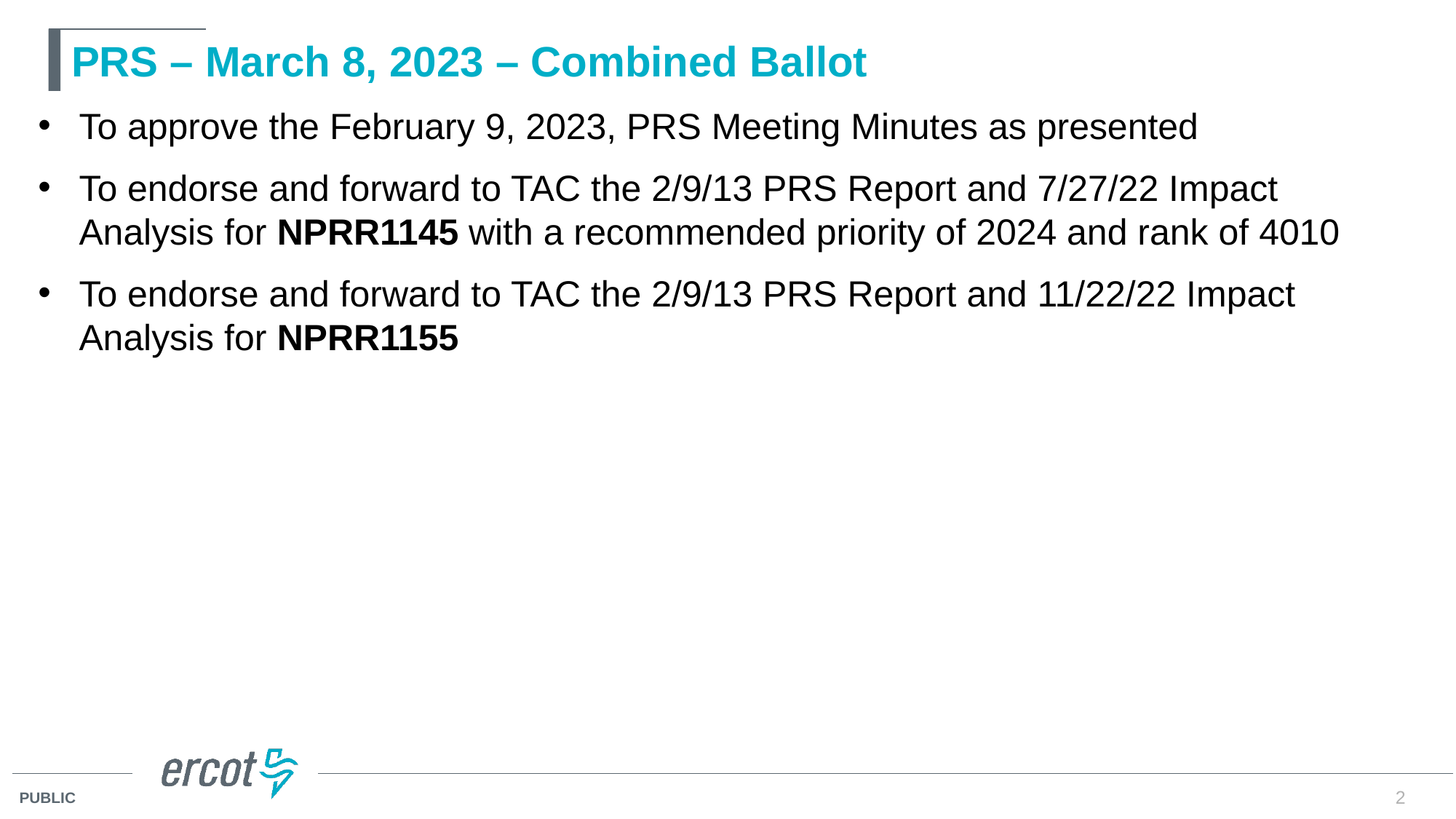

# PRS – March 8, 2023 – Combined Ballot
To approve the February 9, 2023, PRS Meeting Minutes as presented
To endorse and forward to TAC the 2/9/13 PRS Report and 7/27/22 Impact Analysis for NPRR1145 with a recommended priority of 2024 and rank of 4010
To endorse and forward to TAC the 2/9/13 PRS Report and 11/22/22 Impact Analysis for NPRR1155
2